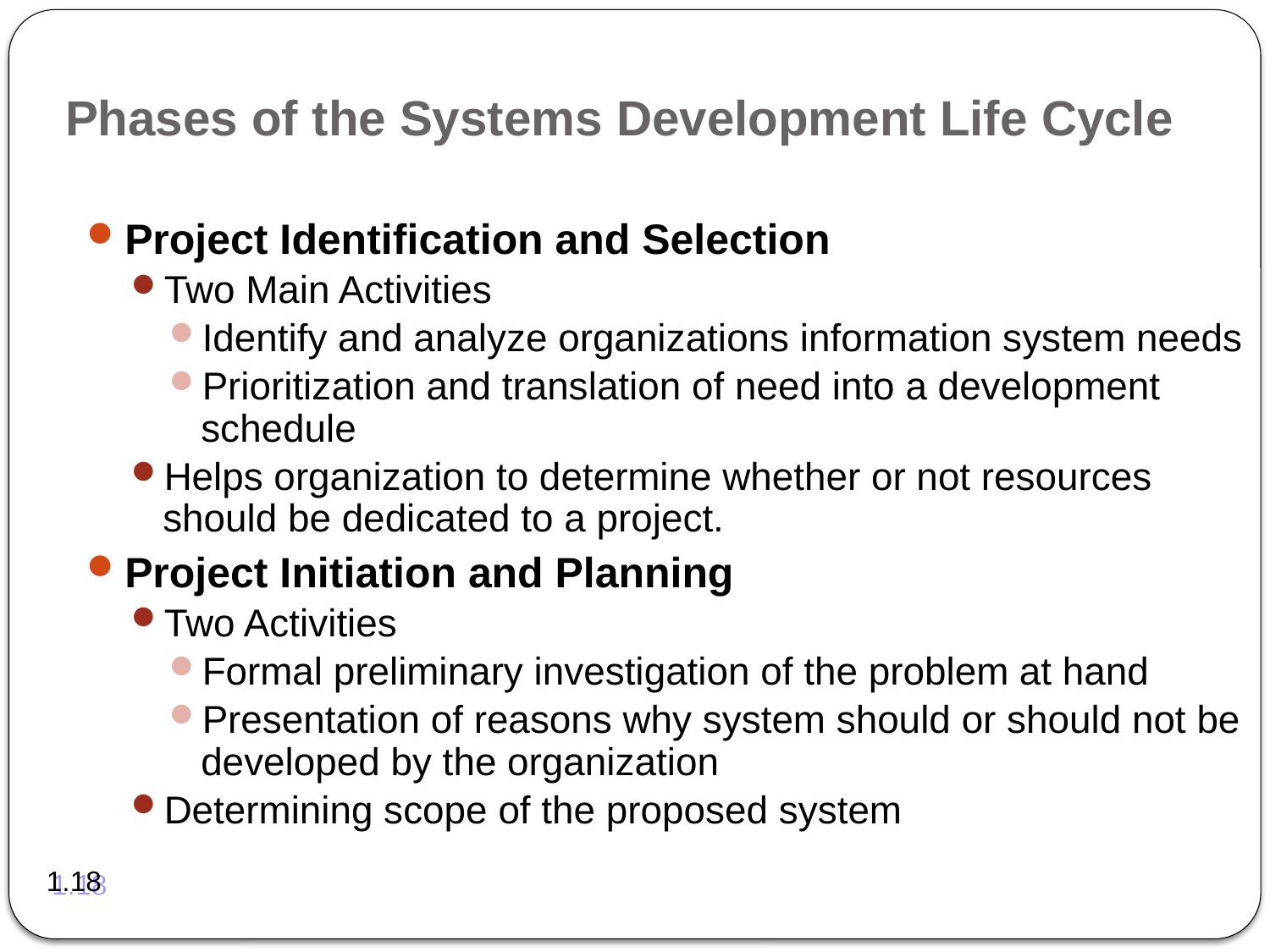

# Phases of the Systems Development Life Cycle
Project Identification and Selection
Two Main Activities
Identify and analyze organizations information system needs
Prioritization and translation of need into a development schedule
Helps organization to determine whether or not resources should be dedicated to a project.
Project Initiation and Planning
Two Activities
Formal preliminary investigation of the problem at hand
Presentation of reasons why system should or should not be developed by the organization
Determining scope of the proposed system

1.18